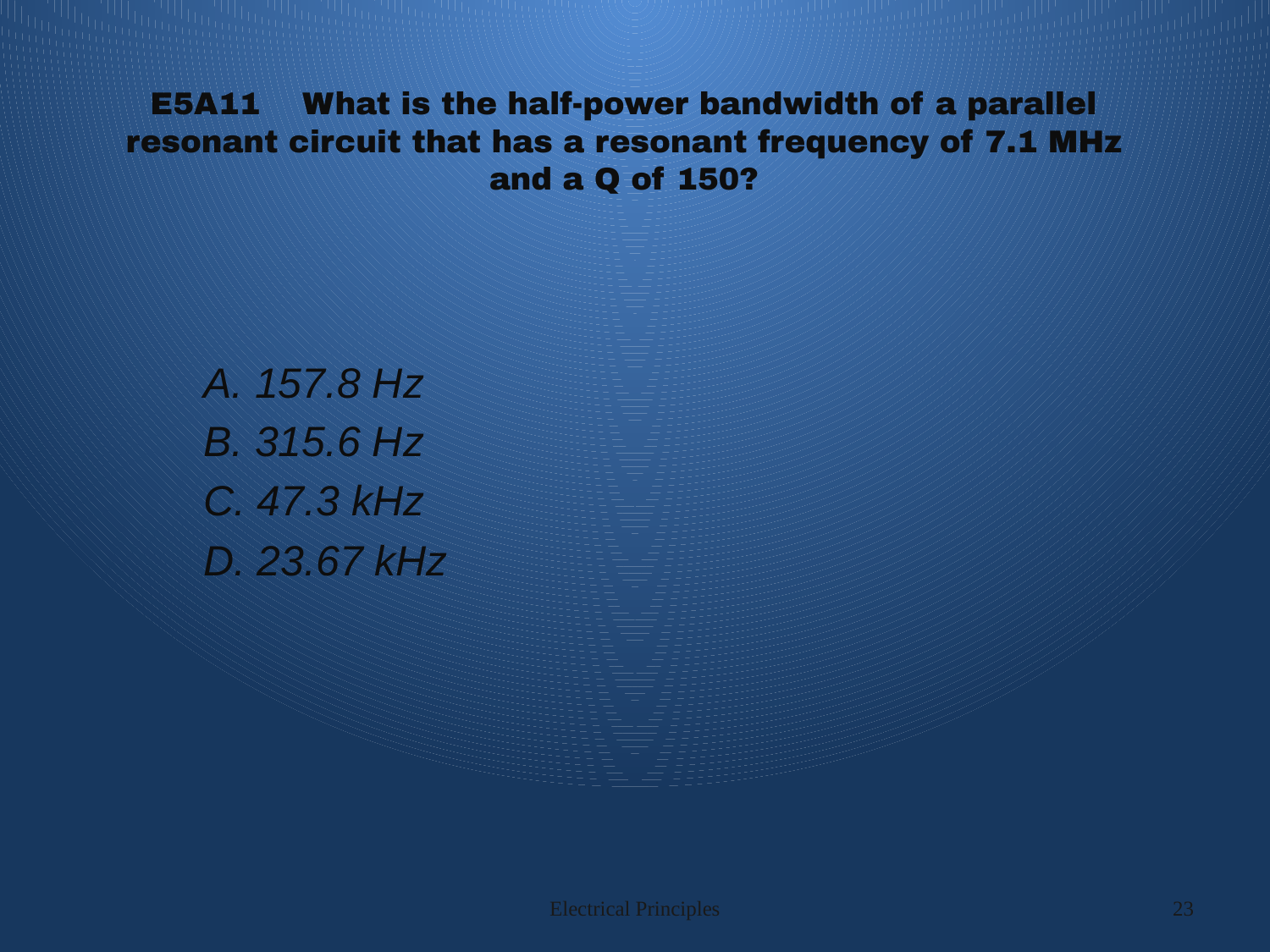

# E5A11    What is the half-power bandwidth of a parallel resonant circuit that has a resonant frequency of 7.1 MHz and a Q of 150?
A. 157.8 Hz
B. 315.6 Hz
C. 47.3 kHz
D. 23.67 kHz
Electrical Principles
23